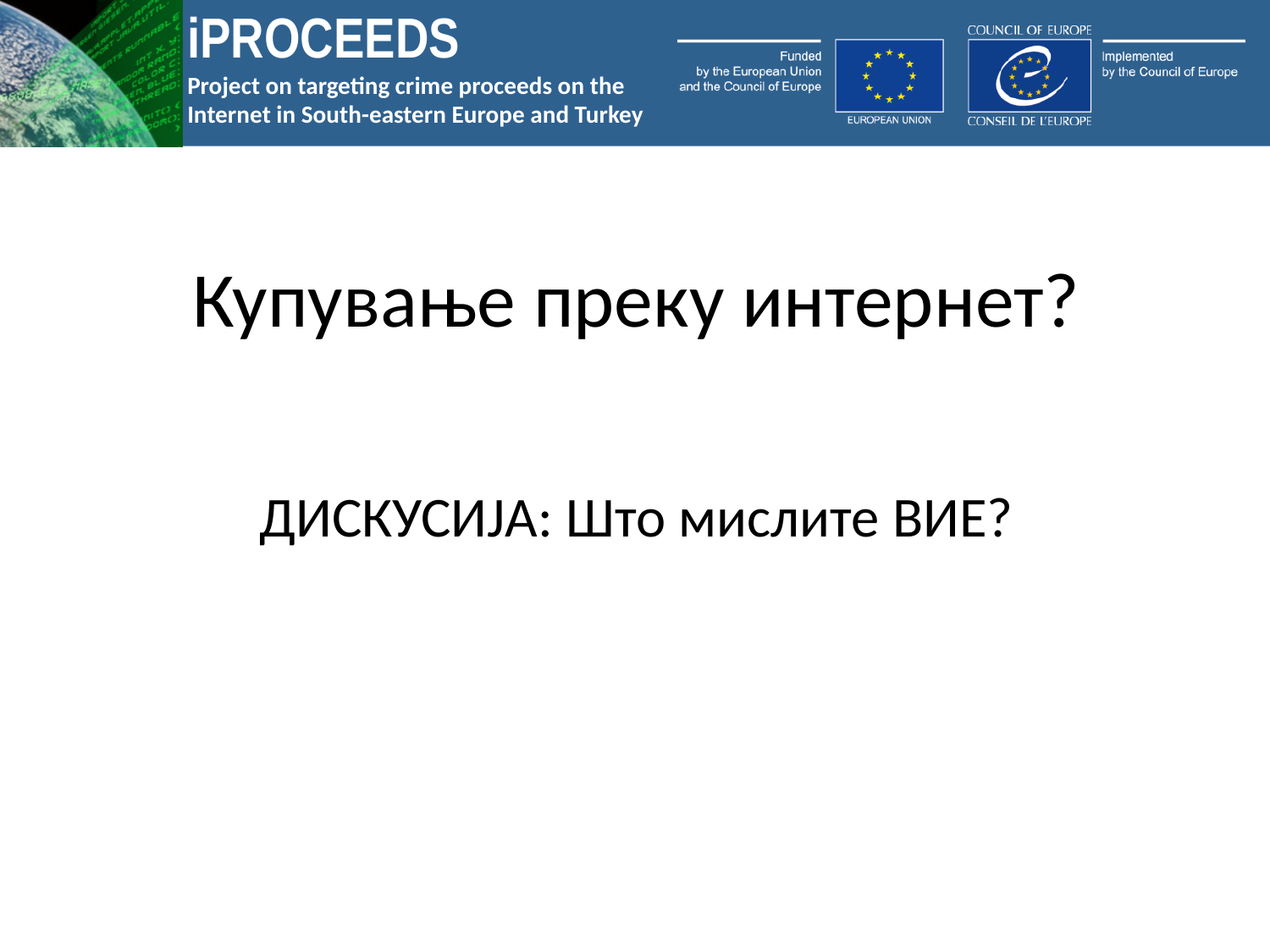

# Купување преку интернет?

ДИСКУСИЈА: Што мислите ВИЕ?